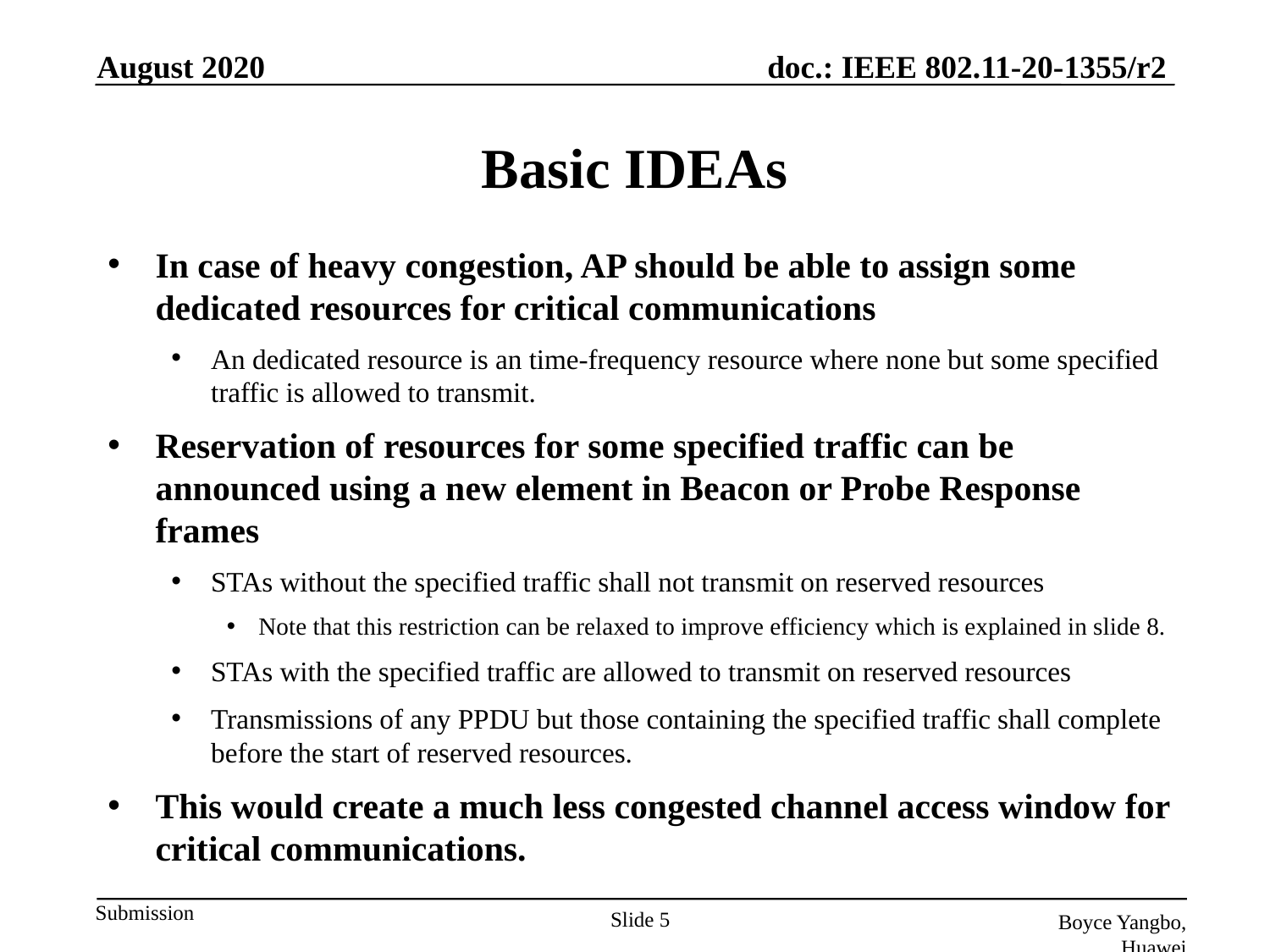

August 2020
# Basic IDEAs
In case of heavy congestion, AP should be able to assign some dedicated resources for critical communications
An dedicated resource is an time-frequency resource where none but some specified traffic is allowed to transmit.
Reservation of resources for some specified traffic can be announced using a new element in Beacon or Probe Response frames
STAs without the specified traffic shall not transmit on reserved resources
Note that this restriction can be relaxed to improve efficiency which is explained in slide 8.
STAs with the specified traffic are allowed to transmit on reserved resources
Transmissions of any PPDU but those containing the specified traffic shall complete before the start of reserved resources.
This would create a much less congested channel access window for critical communications.

Slide 5
Boyce Yangbo, Huawei